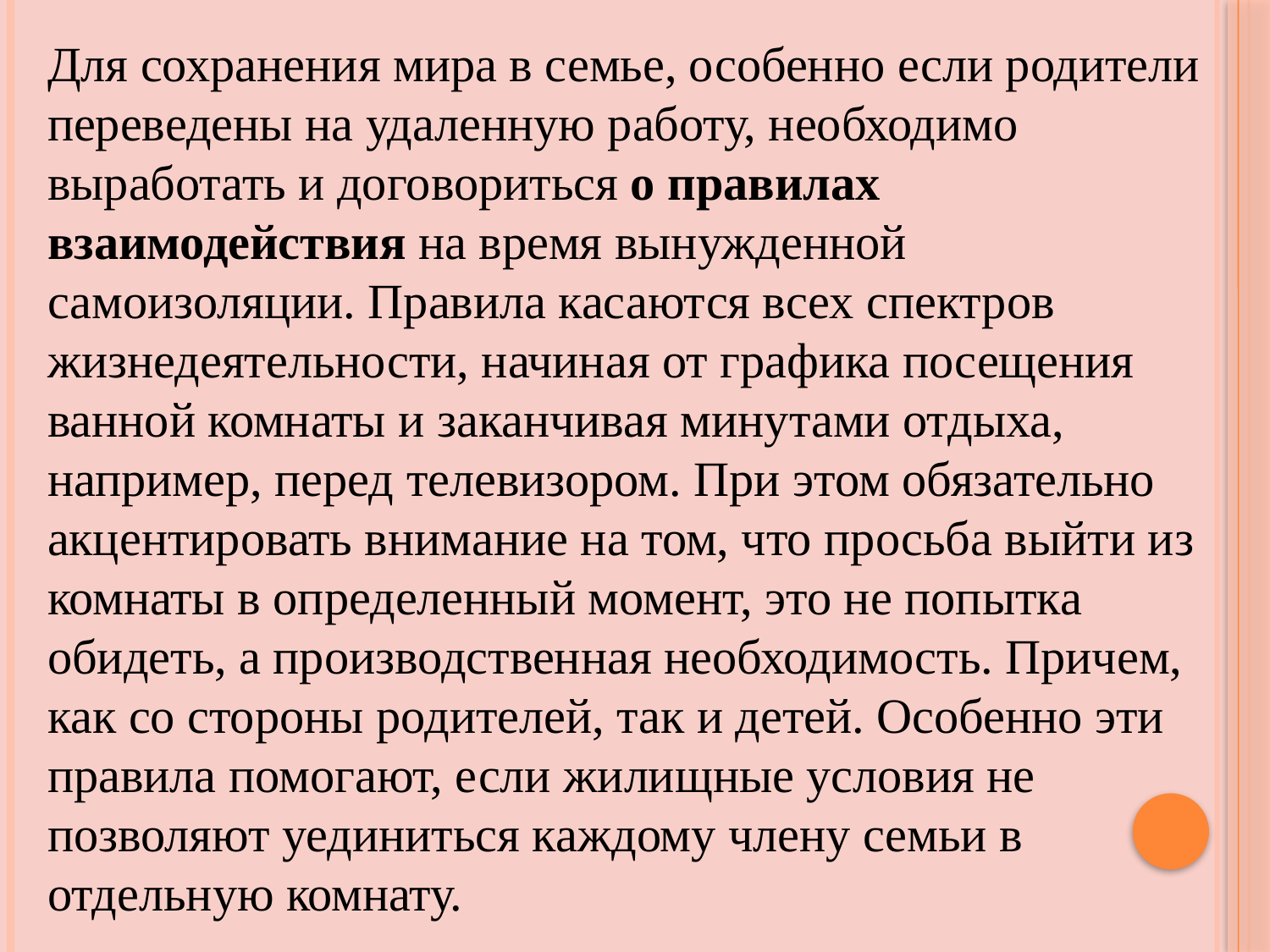

Для сохранения мира в семье, особенно если родители переведены на удаленную работу, необходимо выработать и договориться о правилах взаимодействия на время вынужденной самоизоляции. Правила касаются всех спектров жизнедеятельности, начиная от графика посещения ванной комнаты и заканчивая минутами отдыха, например, перед телевизором. При этом обязательно акцентировать внимание на том, что просьба выйти из комнаты в определенный момент, это не попытка обидеть, а производственная необходимость. Причем, как со стороны родителей, так и детей. Особенно эти правила помогают, если жилищные условия не позволяют уединиться каждому члену семьи в отдельную комнату.